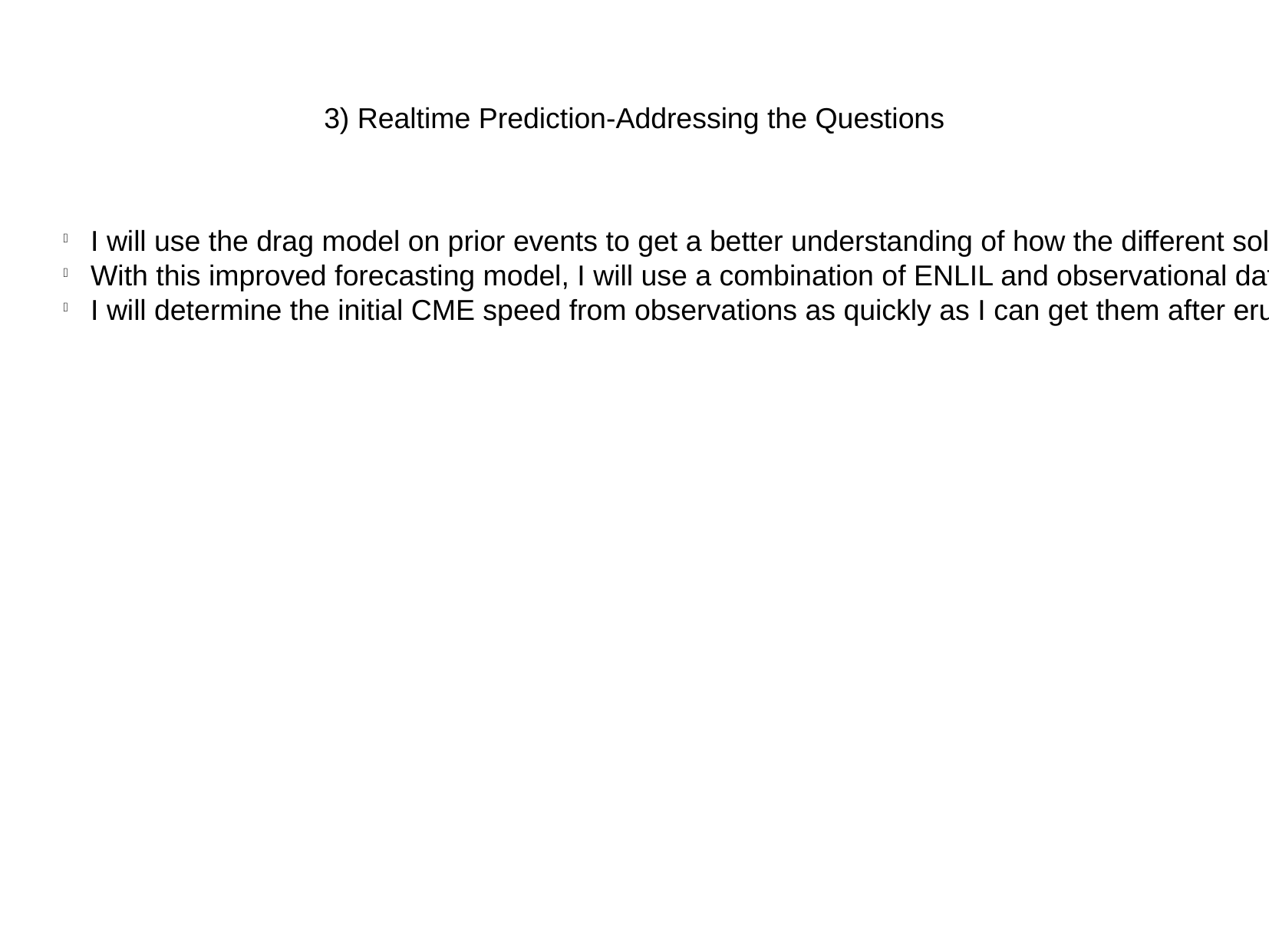

3) Realtime Prediction-Addressing the Questions
I will use the drag model on prior events to get a better understanding of how the different solar wind and CME parameters control propagation
With this improved forecasting model, I will use a combination of ENLIL and observational data to try and determine the solar wind environment a CME is going to interact with
I will determine the initial CME speed from observations as quickly as I can get them after eruption